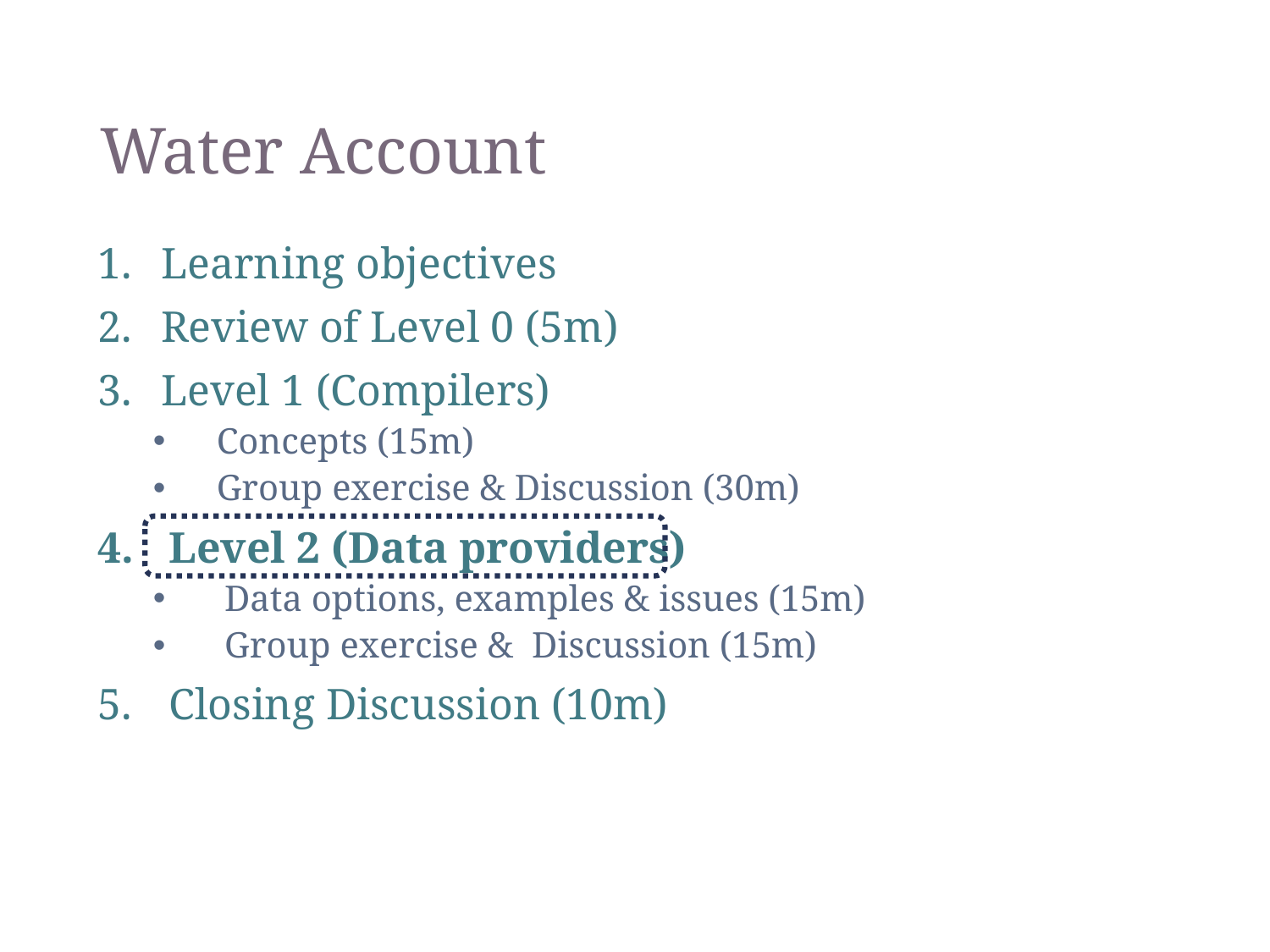

# Water Account
Learning objectives
Review of Level 0 (5m)
Level 1 (Compilers)
Concepts (15m)
Group exercise & Discussion (30m)
Level 2 (Data providers)
Data options, examples & issues (15m)
Group exercise &  Discussion (15m)
Closing Discussion (10m)

26
SEEA-CF - Water accounts